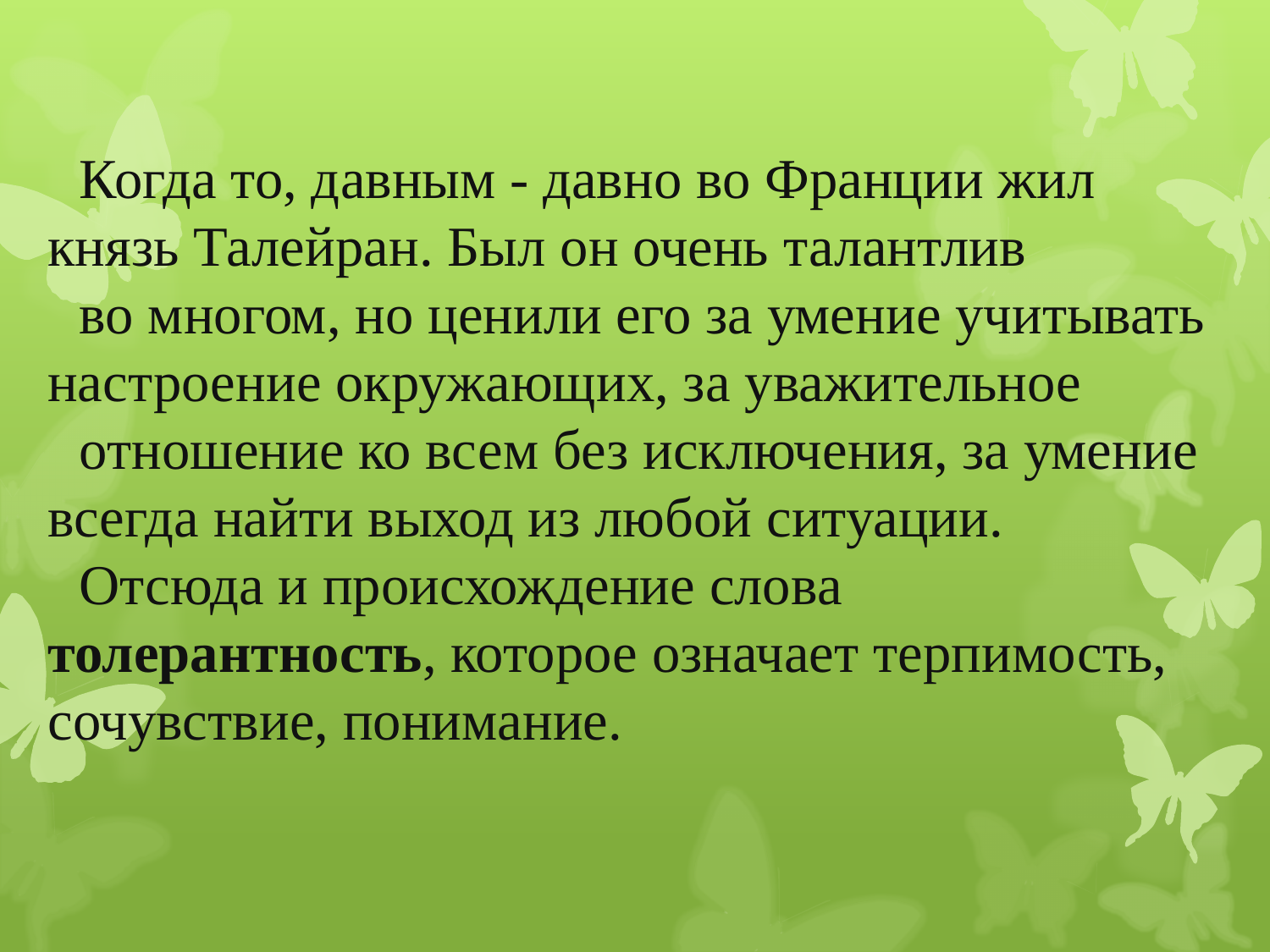

#
Когда то, давным - давно во Франции жил князь Талейран. Был он очень талантлив
во многом, но ценили его за умение учитывать настроение окружающих, за уважительное
отношение ко всем без исключения, за умение всегда найти выход из любой ситуации.
Отсюда и происхождение слова толерантность, которое означает терпимость, сочувствие, понимание.